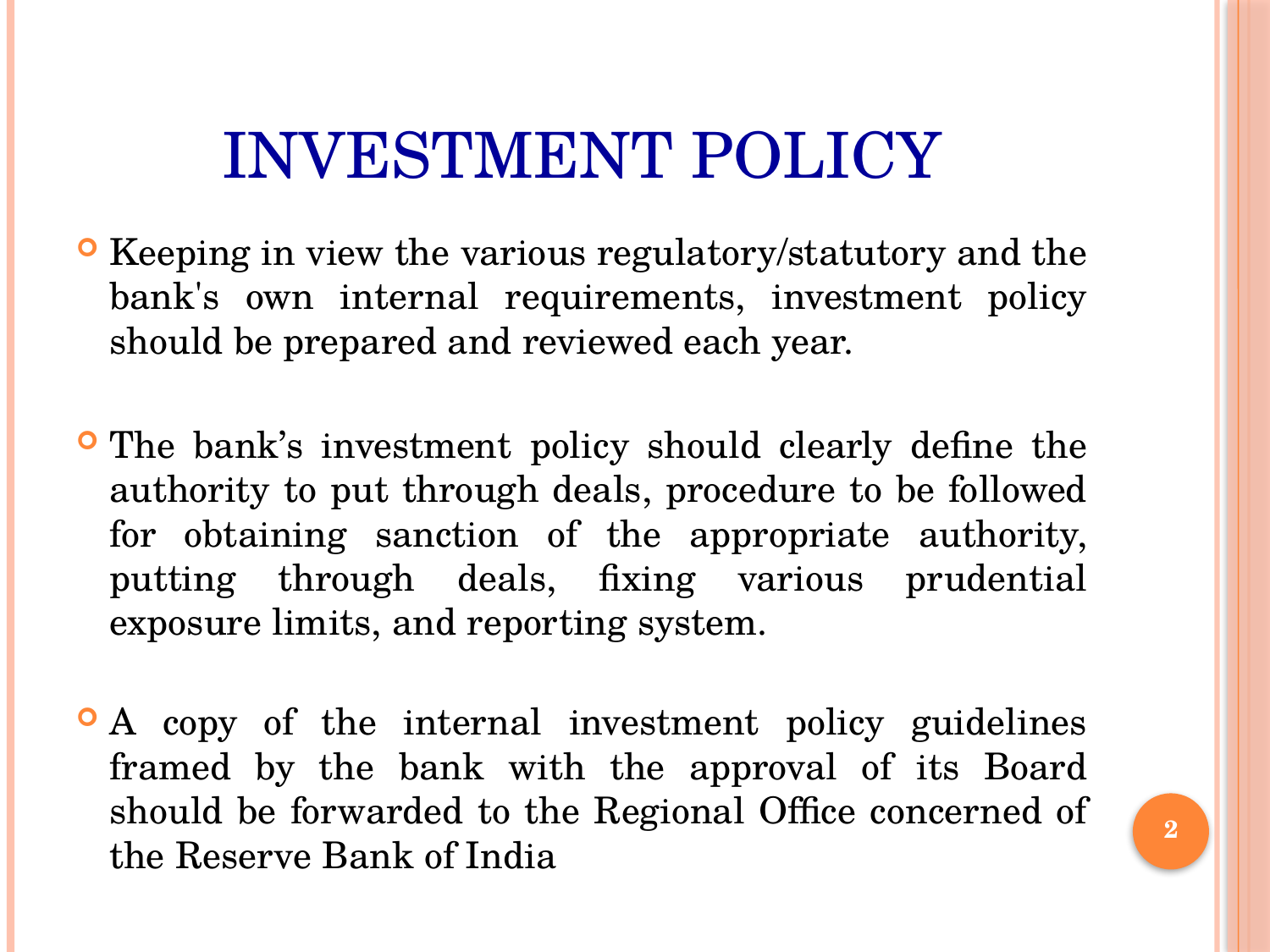

# Investment policy
Keeping in view the various regulatory/statutory and the bank's own internal requirements, investment policy should be prepared and reviewed each year.

The bank’s investment policy should clearly define the authority to put through deals, procedure to be followed for obtaining sanction of the appropriate authority, putting through deals, fixing various prudential exposure limits, and reporting system.

A copy of the internal investment policy guidelines framed by the bank with the approval of its Board should be forwarded to the Regional Office concerned of the Reserve Bank of India

2